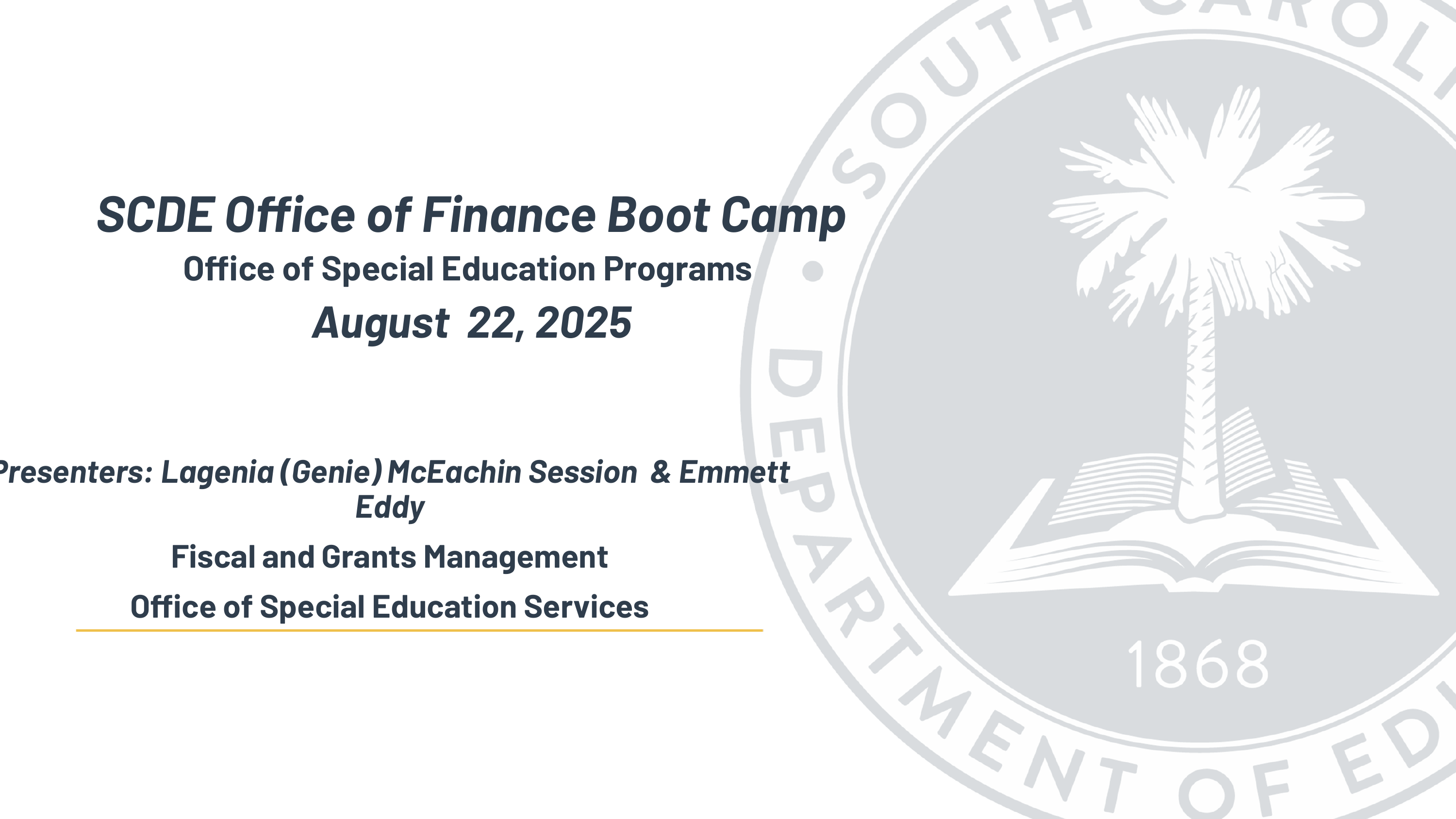

# SCDE Office of Finance Boot Camp Office of Special Education Programs August  22, 2025
Presenters: Lagenia (Genie) McEachin Session  & Emmett Eddy
Fiscal and Grants Management
Office of Special Education Services